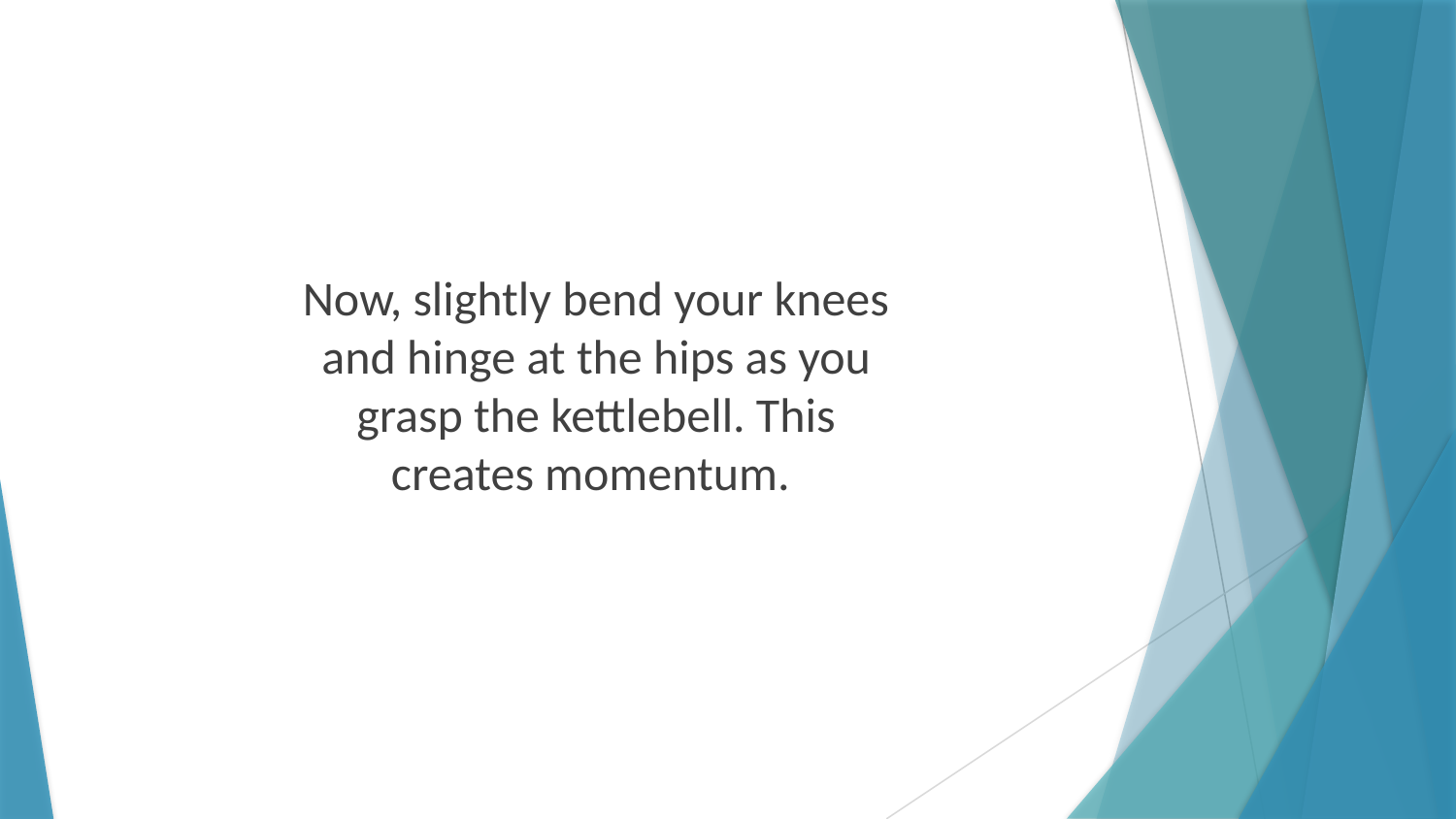

Now, slightly bend your knees and hinge at the hips as you grasp the kettlebell. This creates momentum.